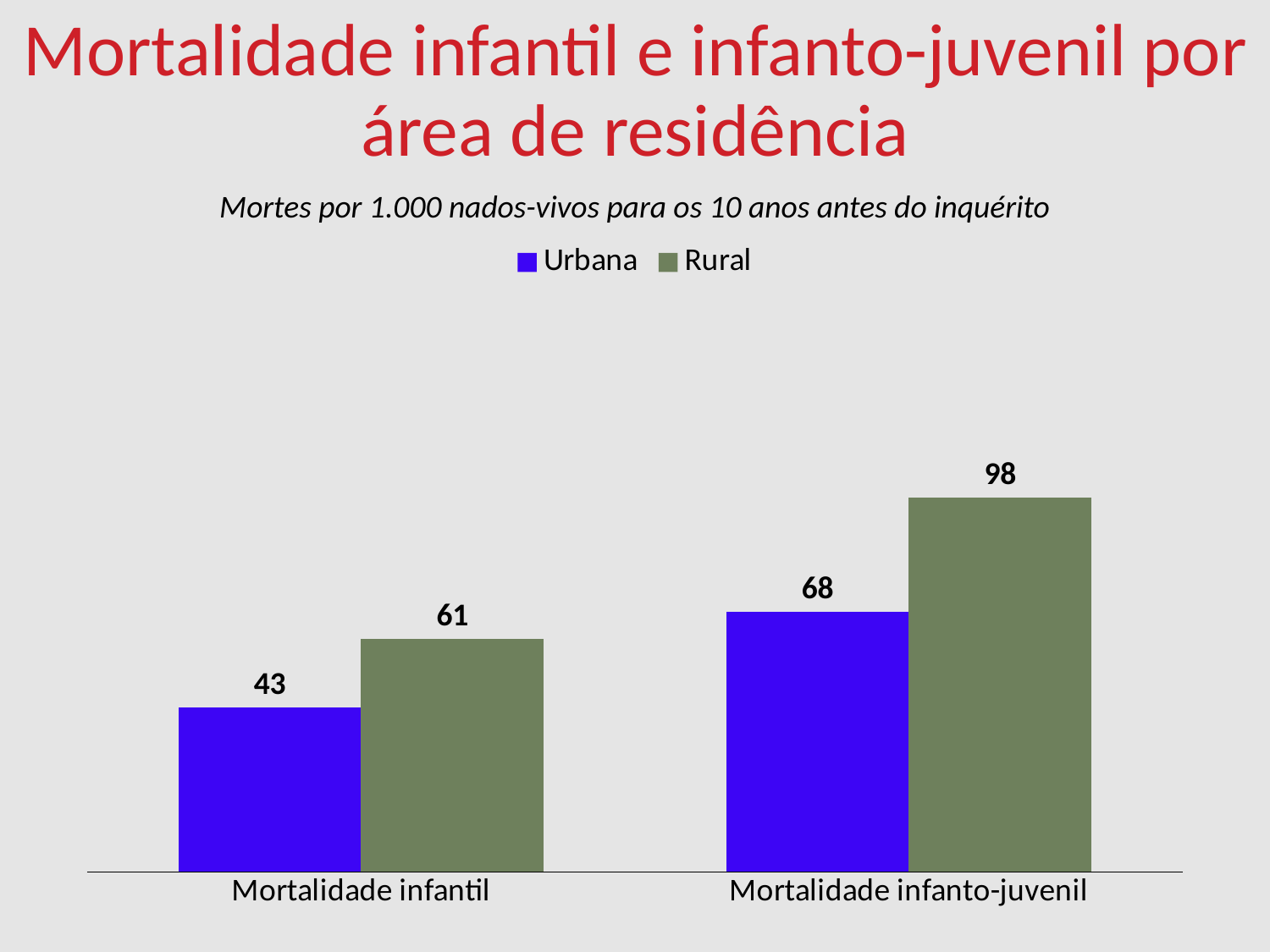

Mortalidade infantil e infanto-juvenil por área de residência
Mortes por 1.000 nados-vivos para os 10 anos antes do inquérito

### Chart

| Category | Urbana | Rural |
|---|---|---|
| Mortalidade infantil | 43.0 | 61.0 |
| Mortalidade infanto-juvenil | 68.0 | 98.0 |